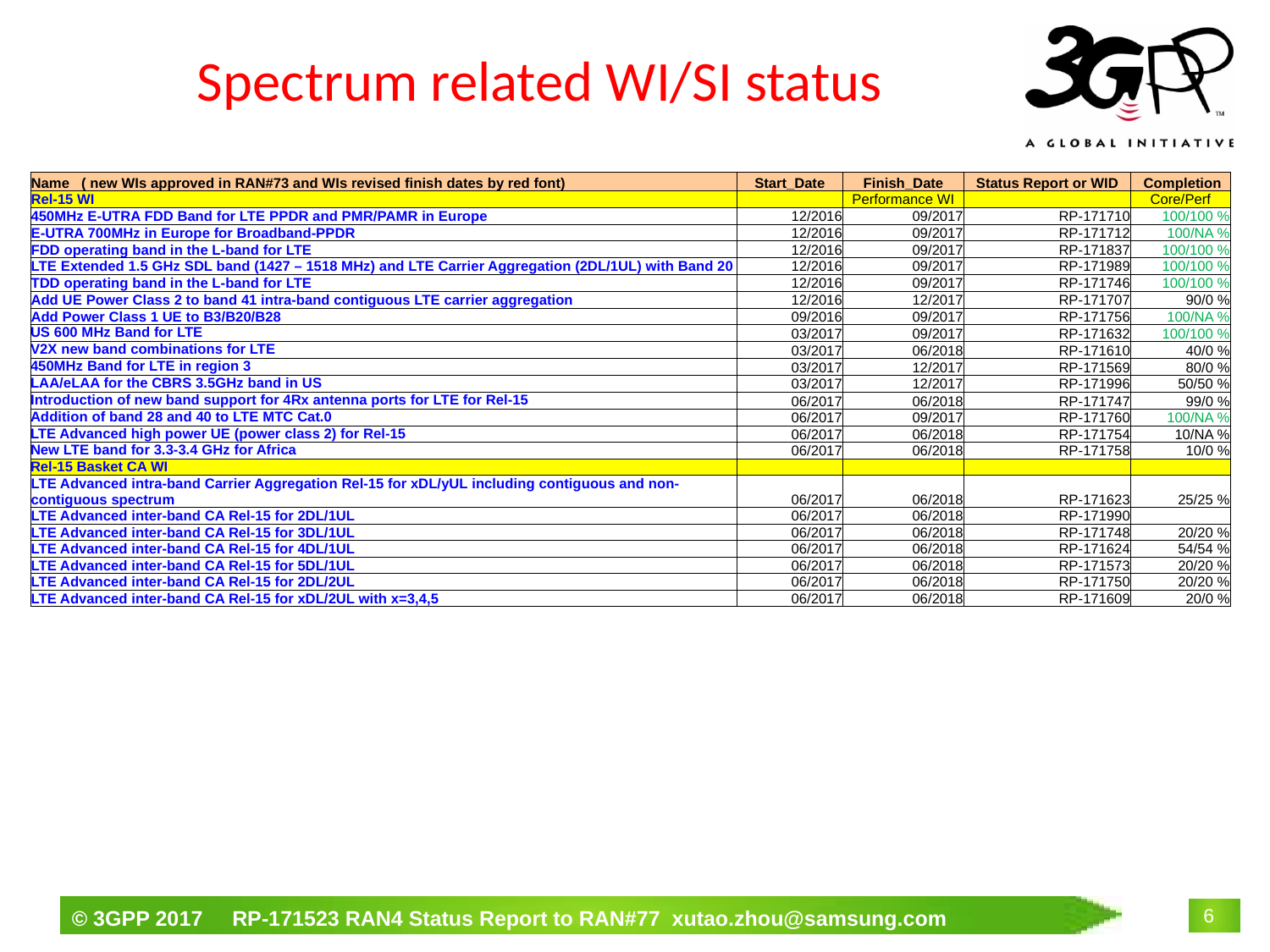

# Spectrum related WI/SI status
| Name ( new WIs approved in RAN#73 and WIs revised finish dates by red font) | Start\_Date | Finish\_Date | Status Report or WID | Completion |
| --- | --- | --- | --- | --- |
| Rel-15 WI |  | Performance WI |  | Core/Perf |
| 450MHz E-UTRA FDD Band for LTE PPDR and PMR/PAMR in Europe | 12/2016 | 09/2017 | RP-171710 | 100/100 % |
| E-UTRA 700MHz in Europe for Broadband-PPDR | 12/2016 | 09/2017 | RP-171712 | 100/NA % |
| FDD operating band in the L-band for LTE | 12/2016 | 09/2017 | RP-171837 | 100/100 % |
| LTE Extended 1.5 GHz SDL band (1427 – 1518 MHz) and LTE Carrier Aggregation (2DL/1UL) with Band 20 | 12/2016 | 09/2017 | RP-171989 | 100/100 % |
| TDD operating band in the L-band for LTE | 12/2016 | 09/2017 | RP-171746 | 100/100 % |
| Add UE Power Class 2 to band 41 intra-band contiguous LTE carrier aggregation | 12/2016 | 12/2017 | RP-171707 | 90/0 % |
| Add Power Class 1 UE to B3/B20/B28 | 09/2016 | 09/2017 | RP-171756 | 100/NA % |
| US 600 MHz Band for LTE | 03/2017 | 09/2017 | RP-171632 | 100/100 % |
| V2X new band combinations for LTE | 03/2017 | 06/2018 | RP-171610 | 40/0 % |
| 450MHz Band for LTE in region 3 | 03/2017 | 12/2017 | RP-171569 | 80/0 % |
| LAA/eLAA for the CBRS 3.5GHz band in US | 03/2017 | 12/2017 | RP-171996 | 50/50 % |
| Introduction of new band support for 4Rx antenna ports for LTE for Rel-15 | 06/2017 | 06/2018 | RP-171747 | 99/0 % |
| Addition of band 28 and 40 to LTE MTC Cat.0 | 06/2017 | 09/2017 | RP-171760 | 100/NA % |
| LTE Advanced high power UE (power class 2) for Rel-15 | 06/2017 | 06/2018 | RP-171754 | 10/NA % |
| New LTE band for 3.3-3.4 GHz for Africa | 06/2017 | 06/2018 | RP-171758 | 10/0 % |
| Rel-15 Basket CA WI |  |  |  |  |
| LTE Advanced intra-band Carrier Aggregation Rel-15 for xDL/yUL including contiguous and non-contiguous spectrum | 06/2017 | 06/2018 | RP-171623 | 25/25 % |
| LTE Advanced inter-band CA Rel-15 for 2DL/1UL | 06/2017 | 06/2018 | RP-171990 |  |
| LTE Advanced inter-band CA Rel-15 for 3DL/1UL | 06/2017 | 06/2018 | RP-171748 | 20/20 % |
| LTE Advanced inter-band CA Rel-15 for 4DL/1UL | 06/2017 | 06/2018 | RP-171624 | 54/54 % |
| LTE Advanced inter-band CA Rel-15 for 5DL/1UL | 06/2017 | 06/2018 | RP-171573 | 20/20 % |
| LTE Advanced inter-band CA Rel-15 for 2DL/2UL | 06/2017 | 06/2018 | RP-171750 | 20/20 % |
| LTE Advanced inter-band CA Rel-15 for xDL/2UL with x=3,4,5 | 06/2017 | 06/2018 | RP-171609 | 20/0 % |